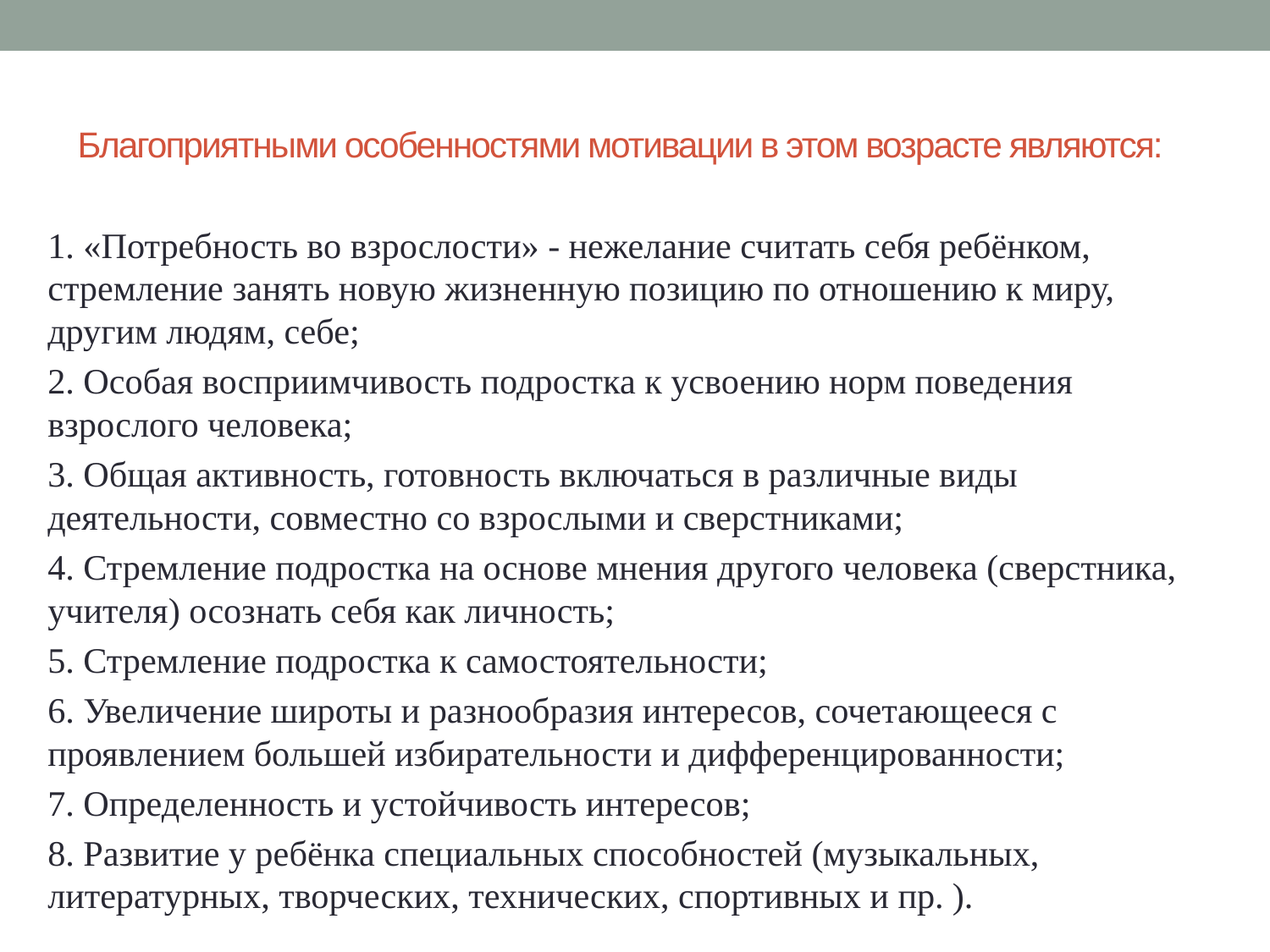

# Благоприятными особенностями мотивации в этом возрасте являются:
1. «Потребность во взрослости» - нежелание считать себя ребёнком, стремление занять новую жизненную позицию по отношению к миру, другим людям, себе;
2. Особая восприимчивость подростка к усвоению норм поведения взрослого человека;
3. Общая активность, готовность включаться в различные виды деятельности, совместно со взрослыми и сверстниками;
4. Стремление подростка на основе мнения другого человека (сверстника, учителя) осознать себя как личность;
5. Стремление подростка к самостоятельности;
6. Увеличение широты и разнообразия интересов, сочетающееся с проявлением большей избирательности и дифференцированности;
7. Определенность и устойчивость интересов;
8. Развитие у ребёнка специальных способностей (музыкальных, литературных, творческих, технических, спортивных и пр. ).